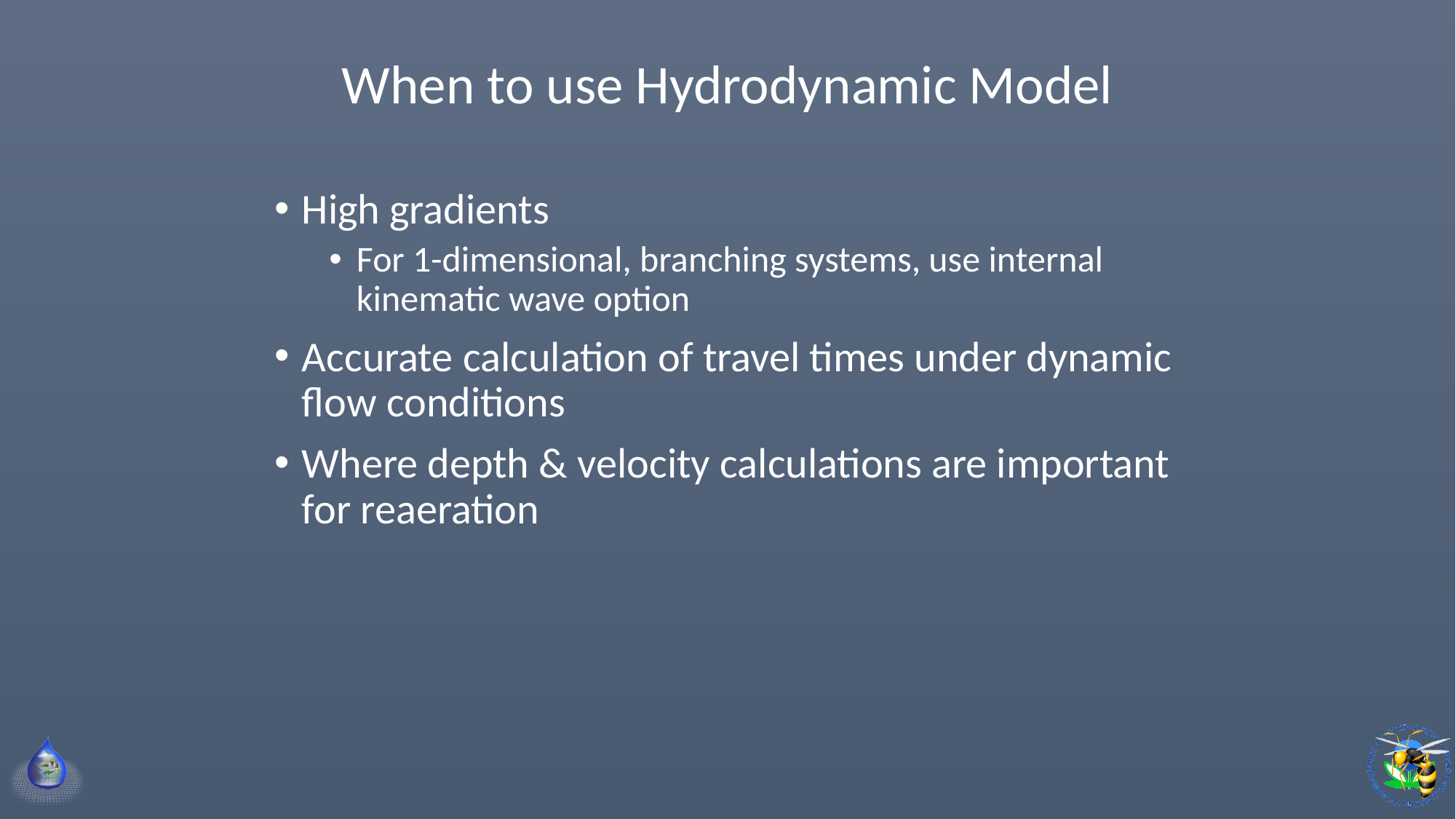

# When to use Hydrodynamic Model
High gradients
For 1-dimensional, branching systems, use internal kinematic wave option
Accurate calculation of travel times under dynamic flow conditions
Where depth & velocity calculations are important for reaeration